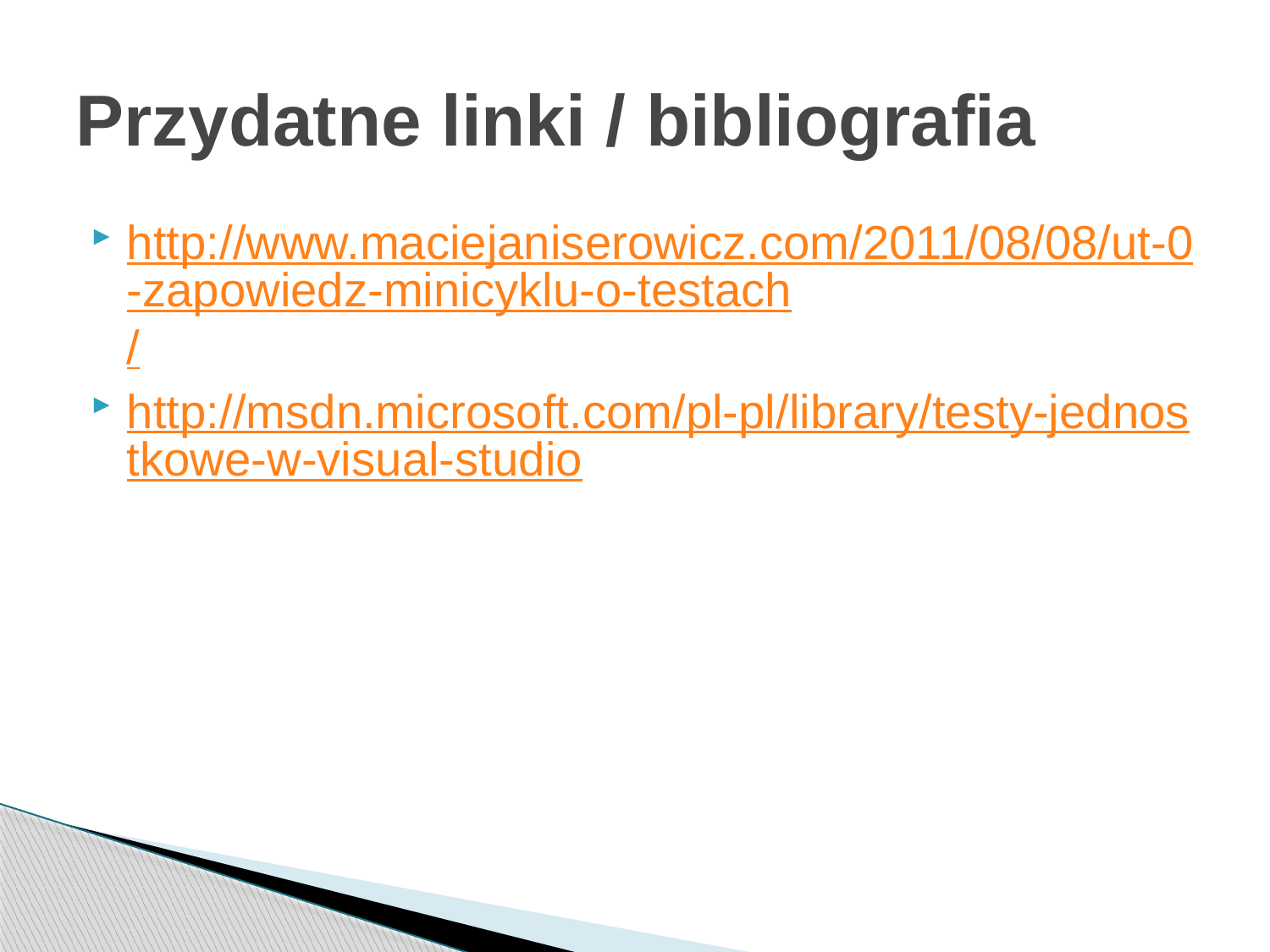

# Przydatne linki / bibliografia
http://www.maciejaniserowicz.com/2011/08/08/ut-0-zapowiedz-minicyklu-o-testach/
http://msdn.microsoft.com/pl-pl/library/testy-jednostkowe-w-visual-studio